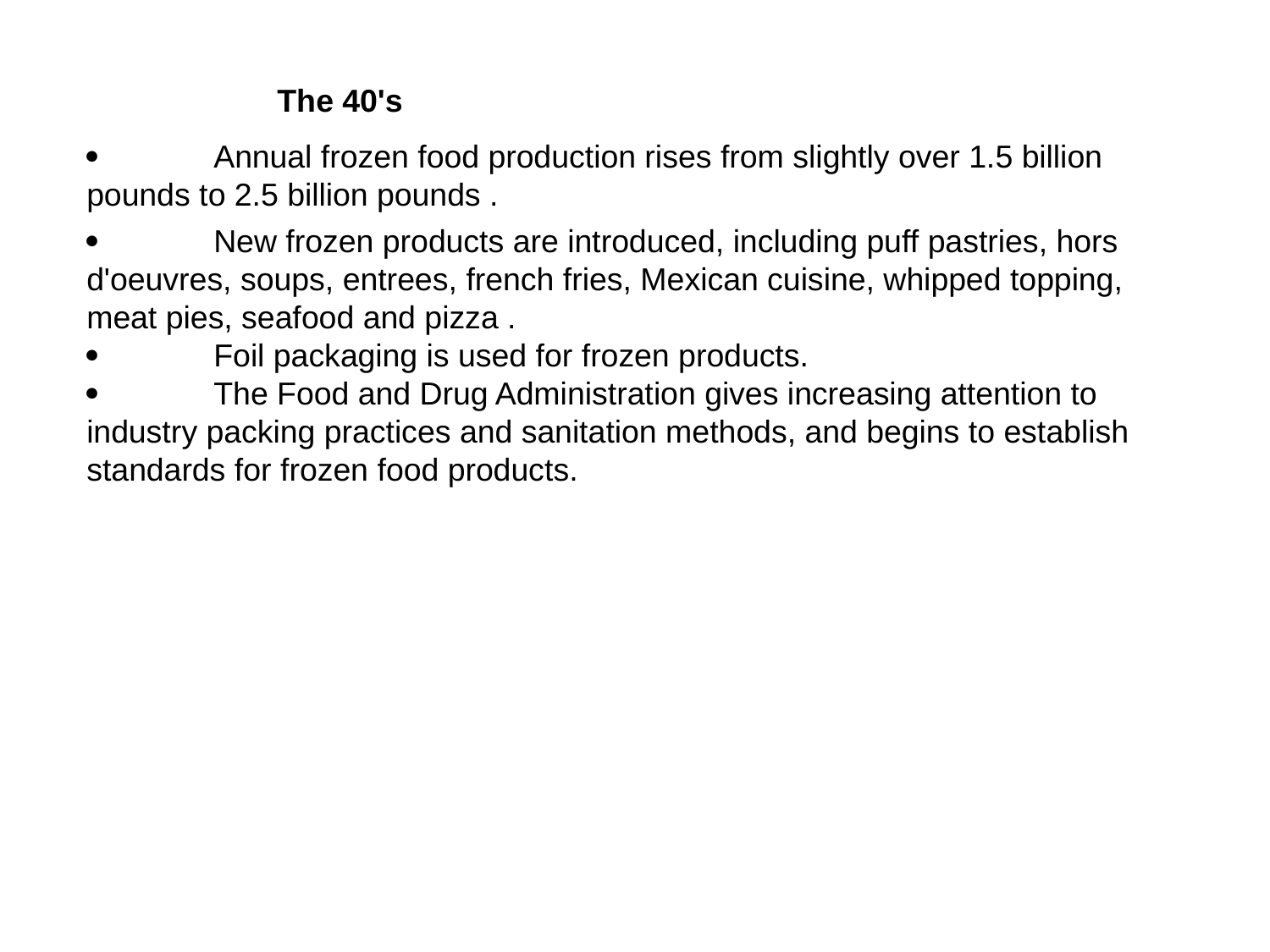

The 40's
•	Annual frozen food production rises from slightly over 1.5 billion pounds to 2.5 billion pounds .
•	New frozen products are introduced, including puff pastries, hors d'oeuvres, soups, entrees, french fries, Mexican cuisine, whipped topping, meat pies, seafood and pizza .
•	Foil packaging is used for frozen products.
•	The Food and Drug Administration gives increasing attention to industry packing practices and sanitation methods, and begins to establish standards for frozen food products.